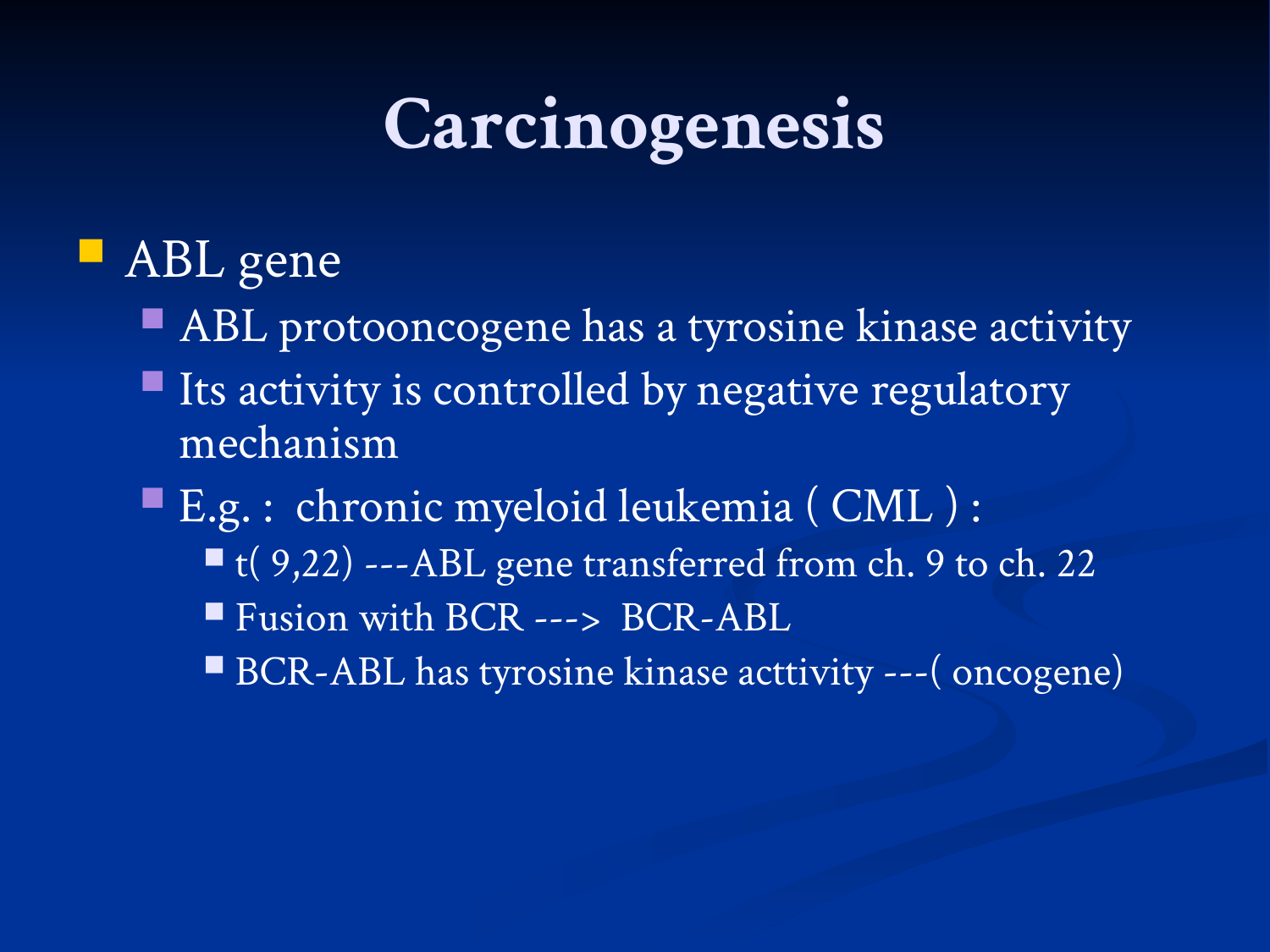

# Carcinogenesis
ABL gene
ABL protooncogene has a tyrosine kinase activity
Its activity is controlled by negative regulatory mechanism
E.g. :  chronic myeloid leukemia ( CML ) :
t( 9,22) ---ABL gene transferred from ch. 9 to ch. 22
Fusion with BCR --->  BCR-ABL
BCR-ABL has tyrosine kinase acttivity ---( oncogene)